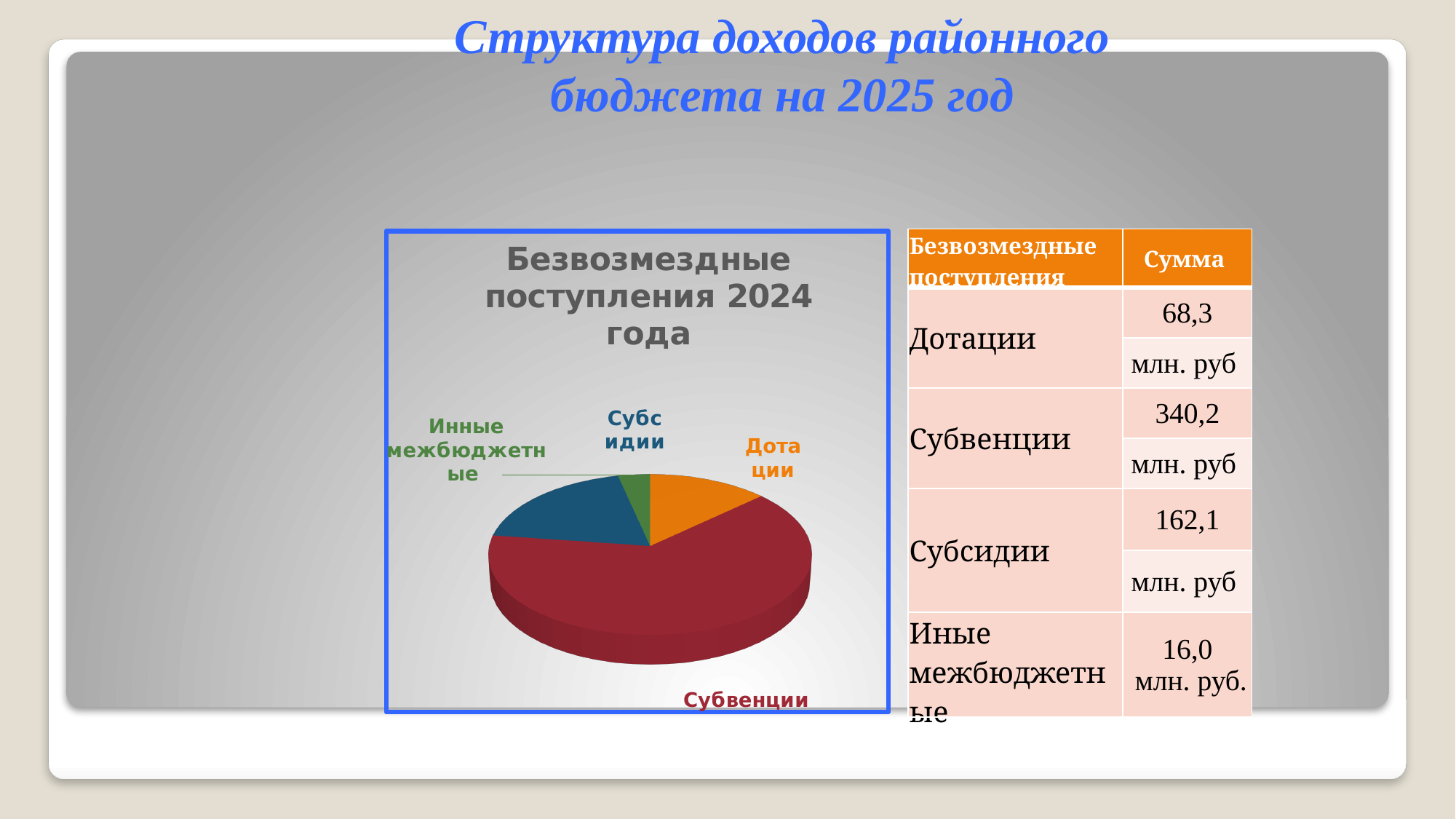

Структура доходов районного бюджета на 2025 год

[unsupported chart]

| Безвозмездные поступления | Сумма |
| --- | --- |
| Дотации | 68,3 |
|  | млн. руб |
| Субвенции | 340,2 |
|  | млн. руб |
| Субсидии | 162,1 |
|  | млн. руб |
| Иные межбюджетные | 16,0 млн. руб. |